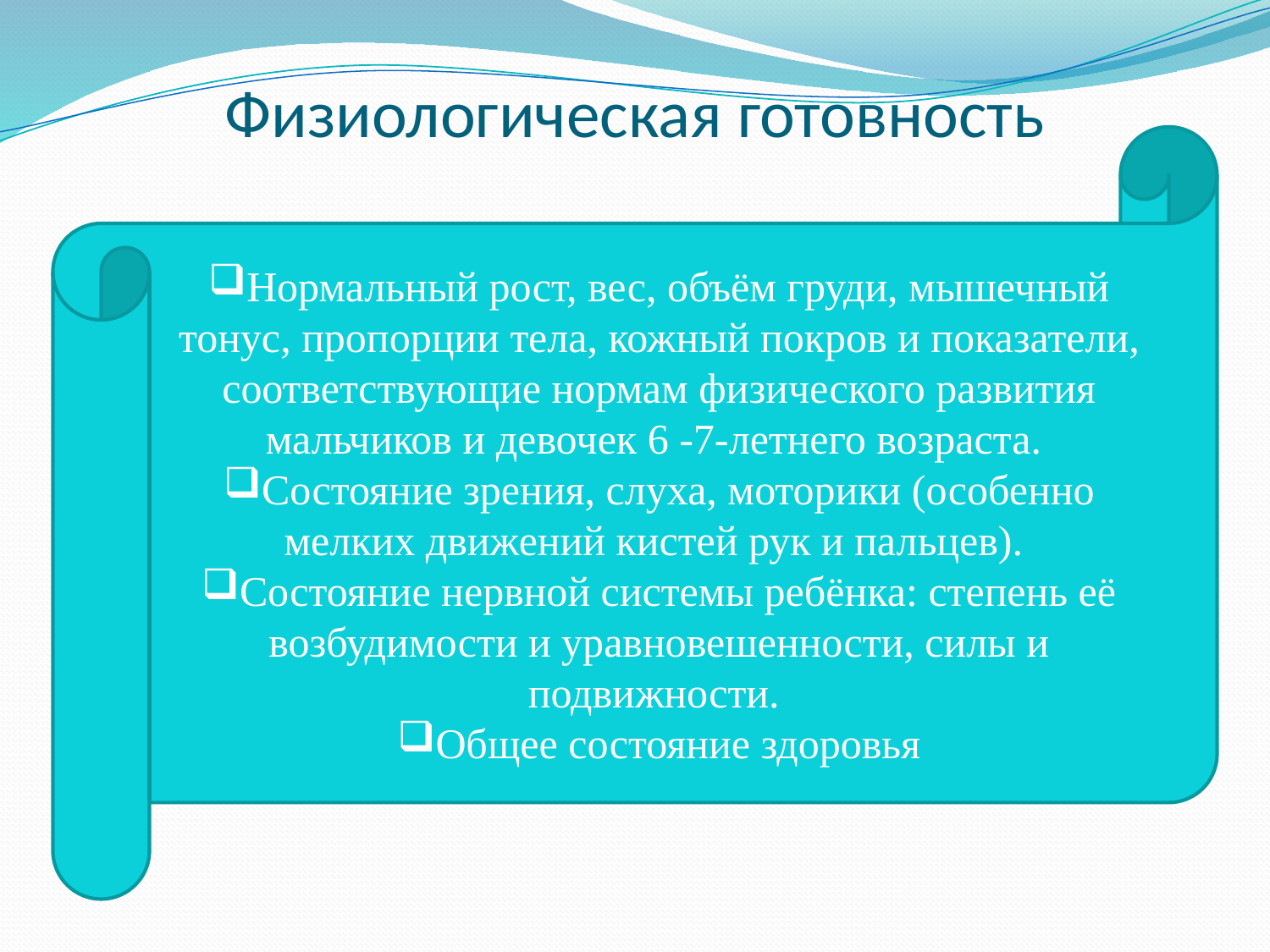

# Физиологическая готовность
Нормальный рост, вес, объём груди, мышечный тонус, пропорции тела, кожный покров и показатели, соответствующие нормам физического развития мальчиков и девочек 6 -7-летнего возраста.
Состояние зрения, слуха, моторики (особенно мелких движений кистей рук и пальцев).
Состояние нервной системы ребёнка: степень её возбудимости и уравновешенности, силы и подвижности.
Общее состояние здоровья